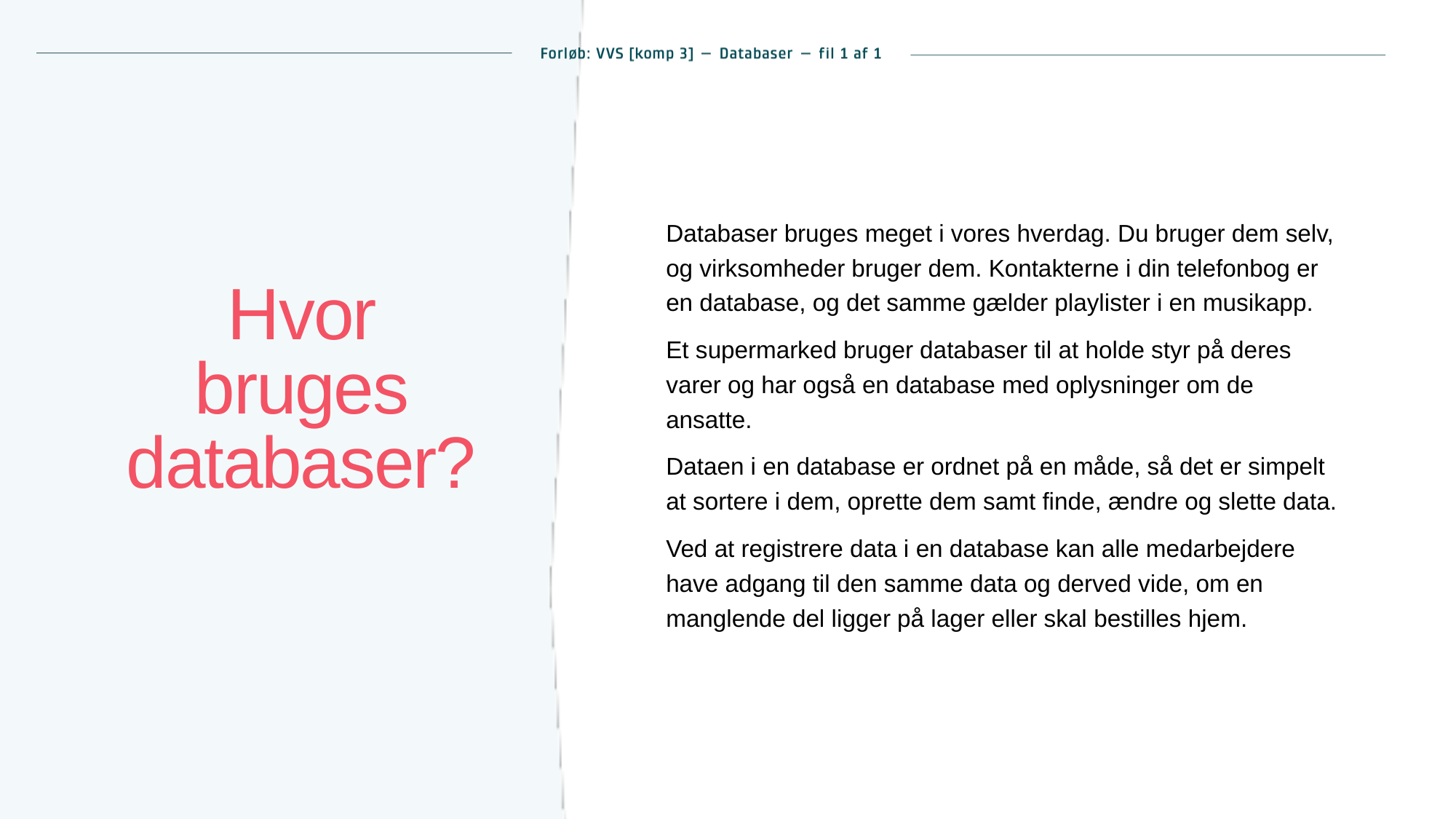

Databaser bruges meget i vores hverdag. Du bruger dem selv, og virksomheder bruger dem. Kontakterne i din telefonbog er en database, og det samme gælder playlister i en musikapp.
Et supermarked bruger databaser til at holde styr på deres varer og har også en database med oplysninger om de ansatte.
Dataen i en database er ordnet på en måde, så det er simpelt at sortere i dem, oprette dem samt finde, ændre og slette data.
Ved at registrere data i en database kan alle medarbejdere have adgang til den samme data og derved vide, om en manglende del ligger på lager eller skal bestilles hjem.
# Hvor bruges databaser?
3